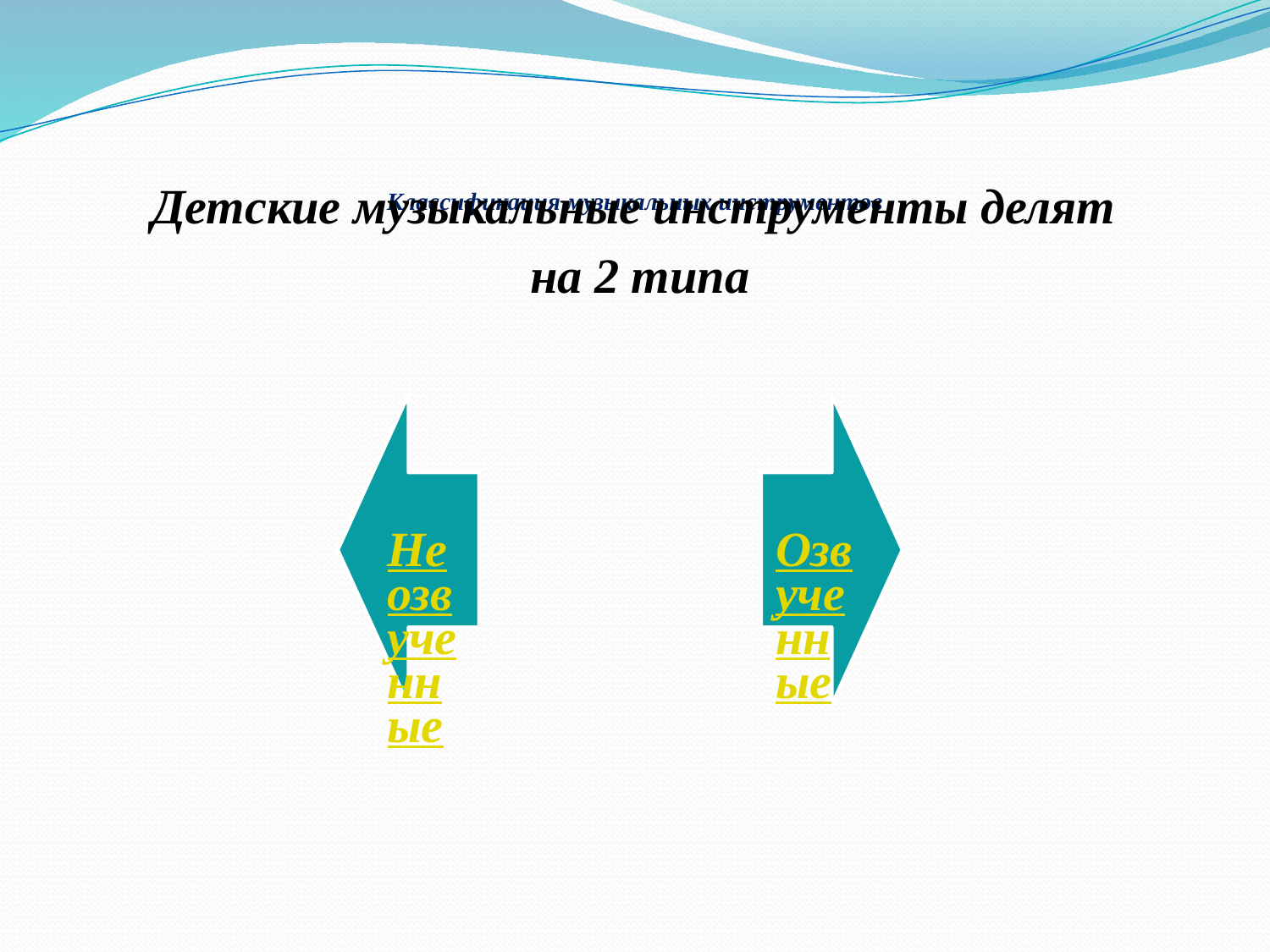

# Классификация музыкальных инструментов
Детские музыкальные инструменты делят
на 2 типа

Неозвученные
Озвученные